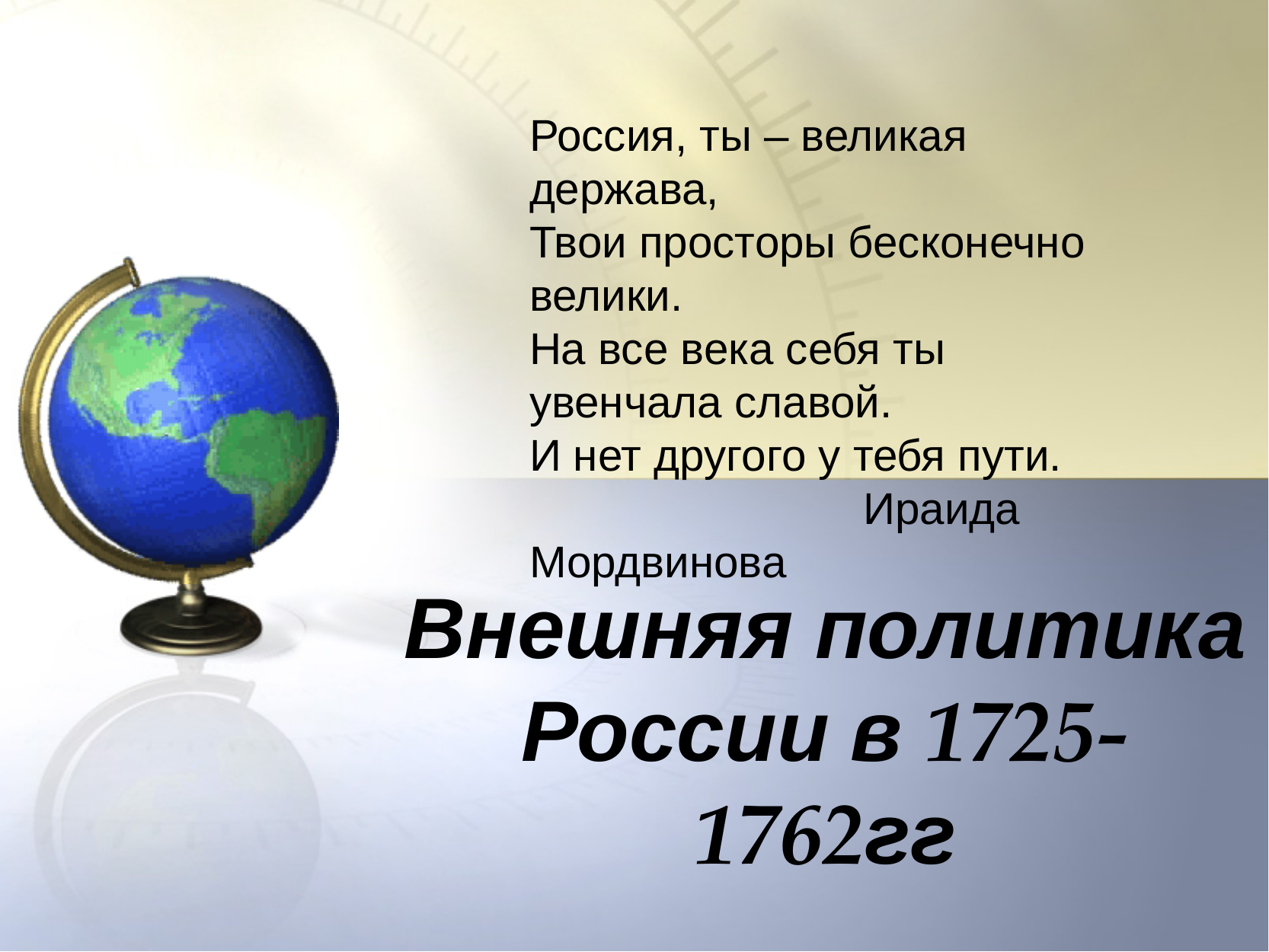

Россия, ты – великая держава,
Твои просторы бесконечно велики.
На все века себя ты увенчала славой.
И нет другого у тебя пути.
                           Ираида  Мордвинова
# Внешняя политика России в 1725-1762гг